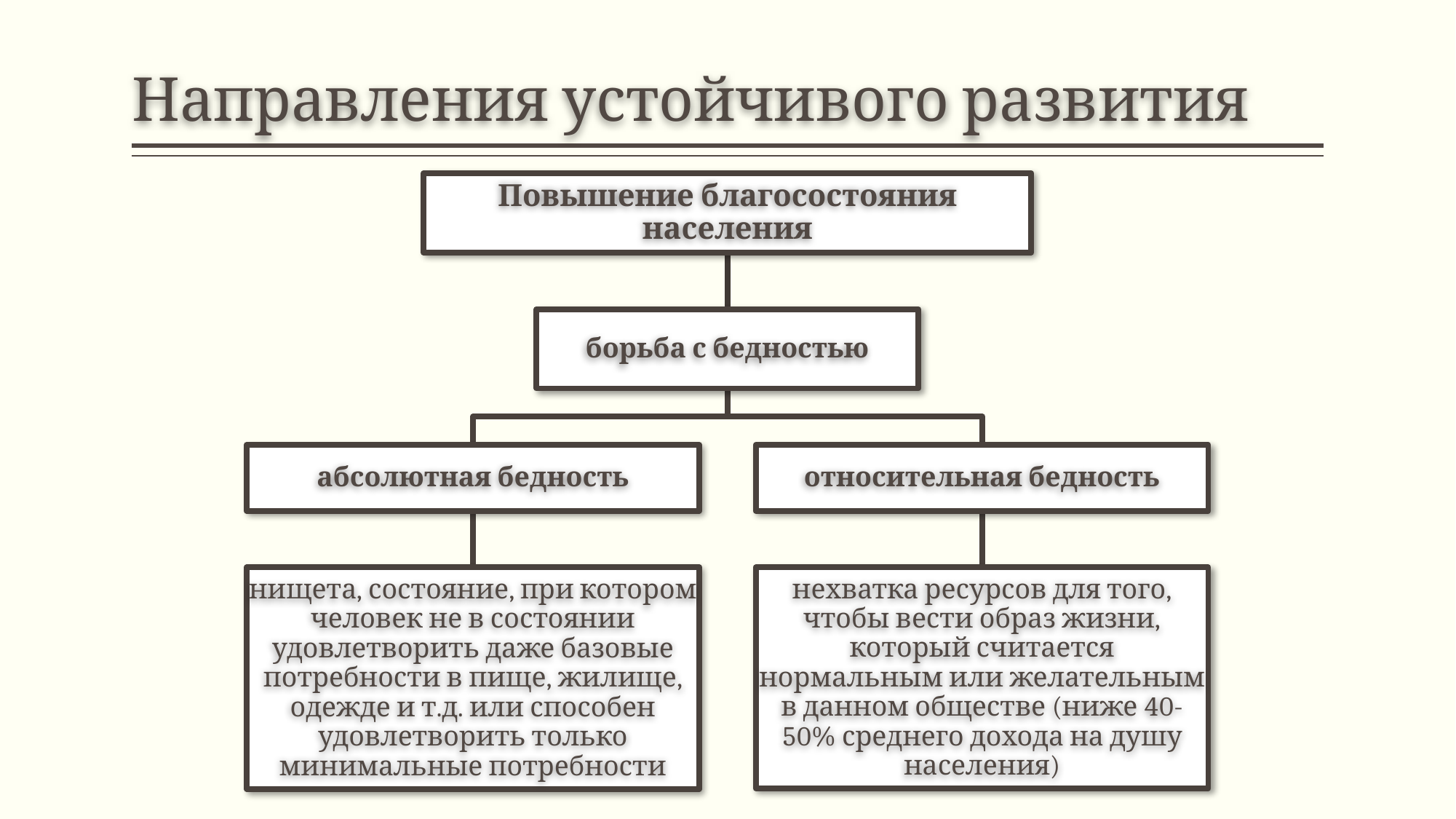

# Направления устойчивого развития

Повышение благосостояния населения

борьба с бедностью

абсолютная бедность

относительная бедность

нищета, состояние, при котором человек не в состоянии удовлетворить даже базовые потребности в пище, жилище, одежде и т.д. или способен удовлетворить только минимальные потребности

нехватка ресурсов для того, чтобы вести образ жизни, который считается нормальным или желательным в данном обществе (ниже 40-50% среднего дохода на душу населения)